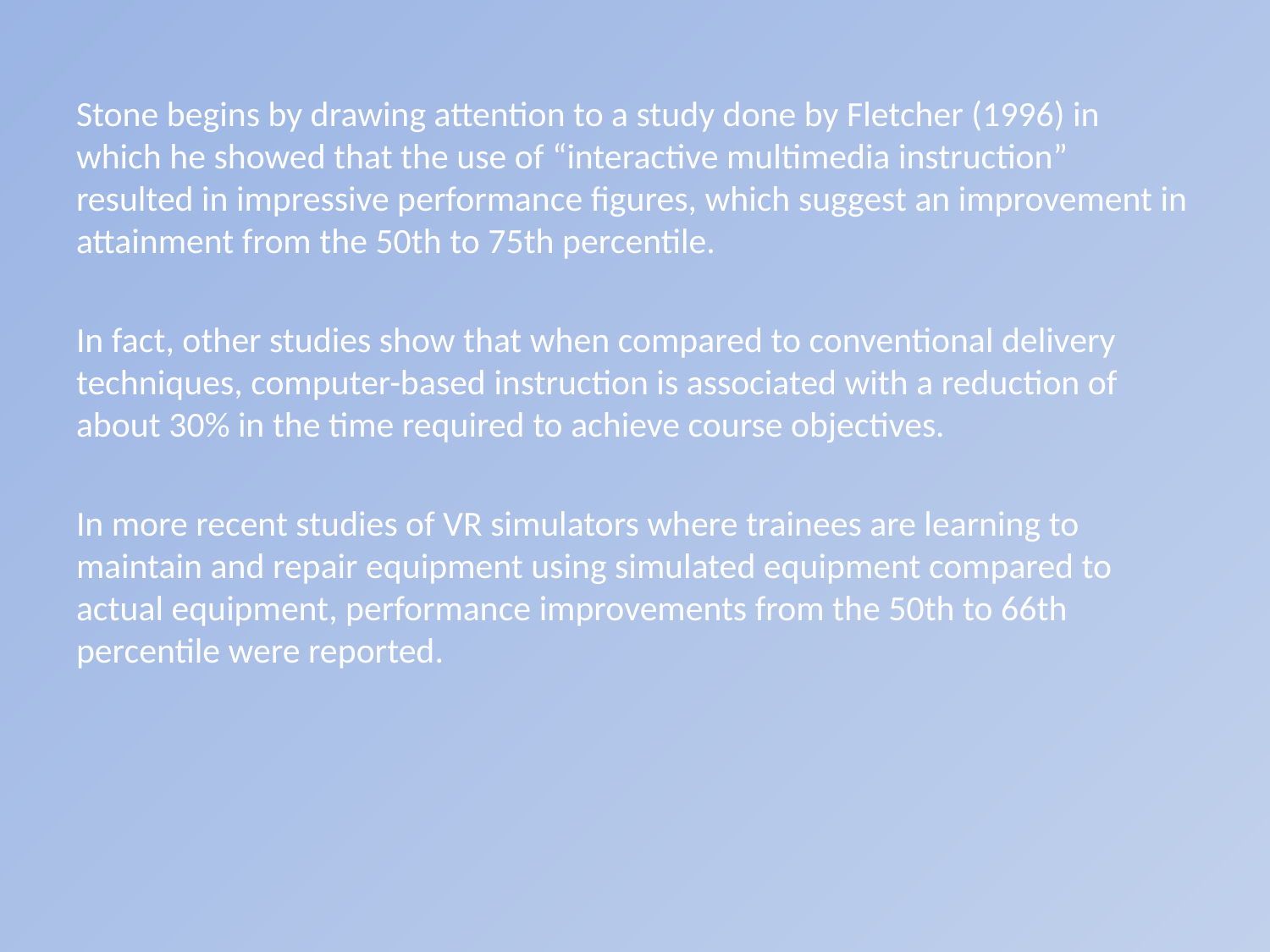

Stone begins by drawing attention to a study done by Fletcher (1996) in which he showed that the use of “interactive multimedia instruction” resulted in impressive performance figures, which suggest an improvement in attainment from the 50th to 75th percentile.

In fact, other studies show that when compared to conventional delivery techniques, computer-based instruction is associated with a reduction of about 30% in the time required to achieve course objectives.

In more recent studies of VR simulators where trainees are learning to maintain and repair equipment using simulated equipment compared to actual equipment, performance improvements from the 50th to 66th percentile were reported.